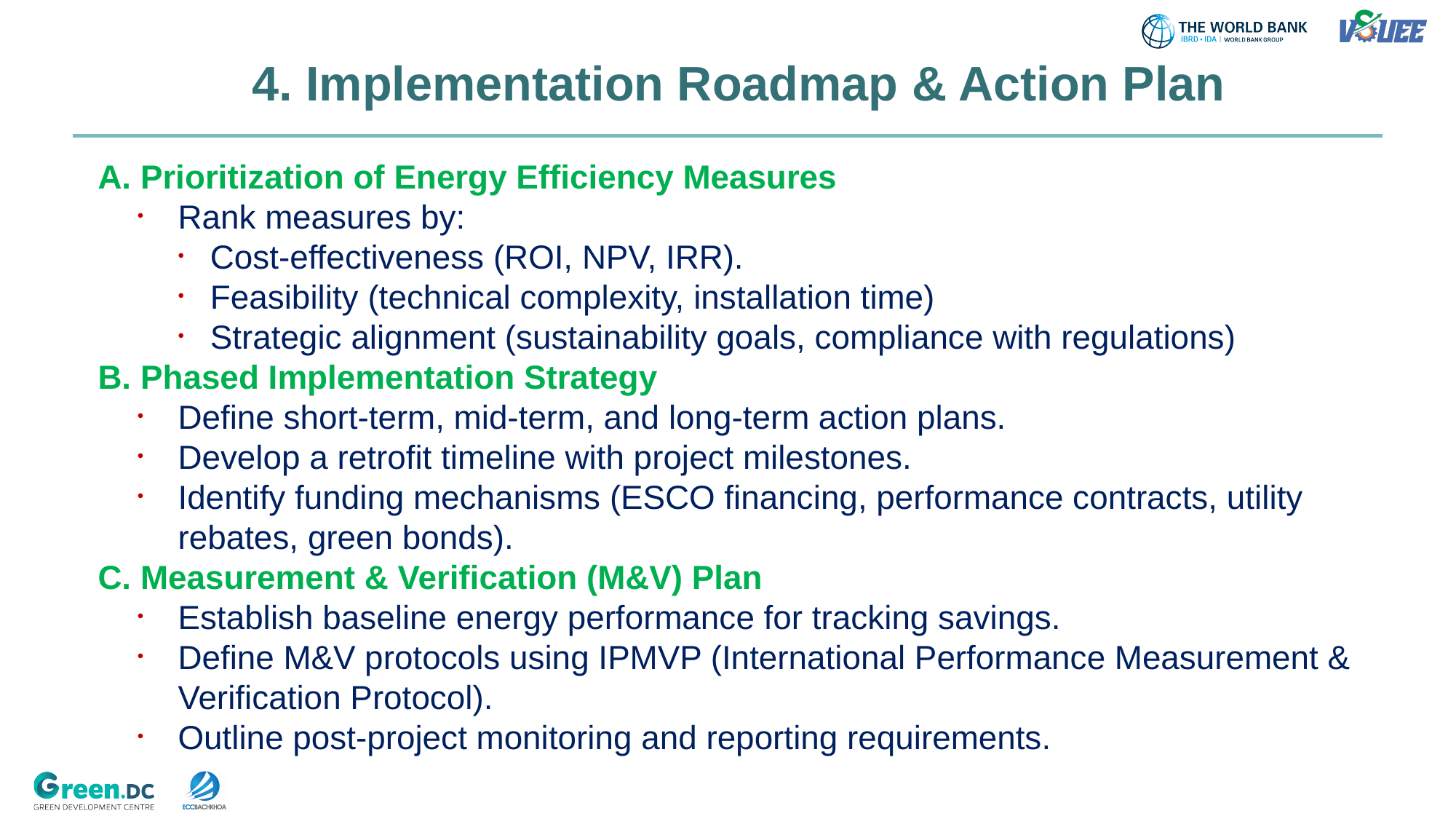

# 4. Implementation Roadmap & Action Plan
A. Prioritization of Energy Efficiency Measures
Rank measures by:
Cost-effectiveness (ROI, NPV, IRR).
Feasibility (technical complexity, installation time)
Strategic alignment (sustainability goals, compliance with regulations)
B. Phased Implementation Strategy
Define short-term, mid-term, and long-term action plans.
Develop a retrofit timeline with project milestones.
Identify funding mechanisms (ESCO financing, performance contracts, utility rebates, green bonds).
C. Measurement & Verification (M&V) Plan
Establish baseline energy performance for tracking savings.
Define M&V protocols using IPMVP (International Performance Measurement & Verification Protocol).
Outline post-project monitoring and reporting requirements.
12